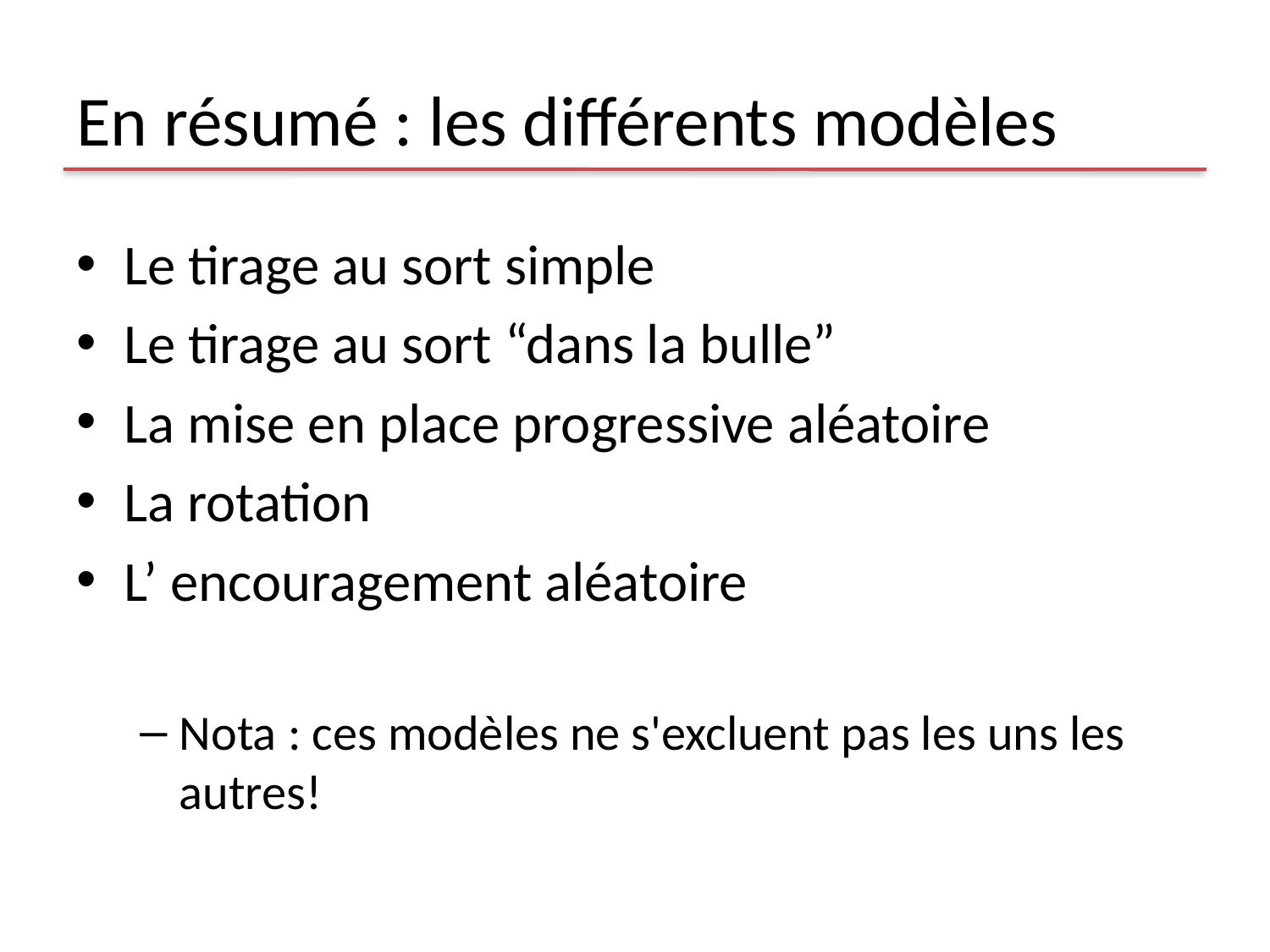

# En résumé : les différents modèles
Le tirage au sort simple
Le tirage au sort “dans la bulle”
La mise en place progressive aléatoire
La rotation
L’ encouragement aléatoire

Nota : ces modèles ne s'excluent pas les uns les autres!